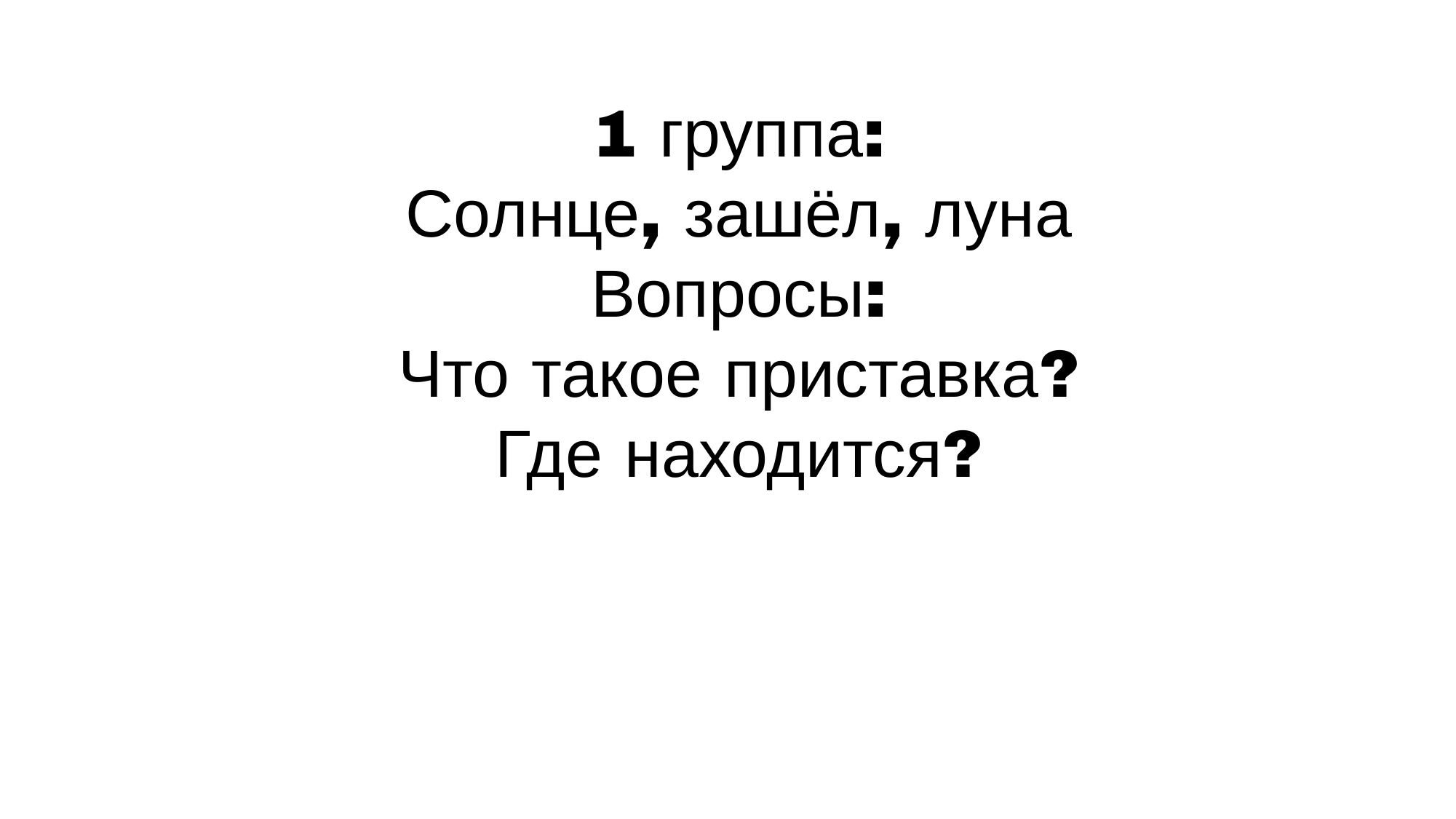

1 группа:
Солнце, зашёл, луна
Вопросы:
Что такое приставка?
Где находится?